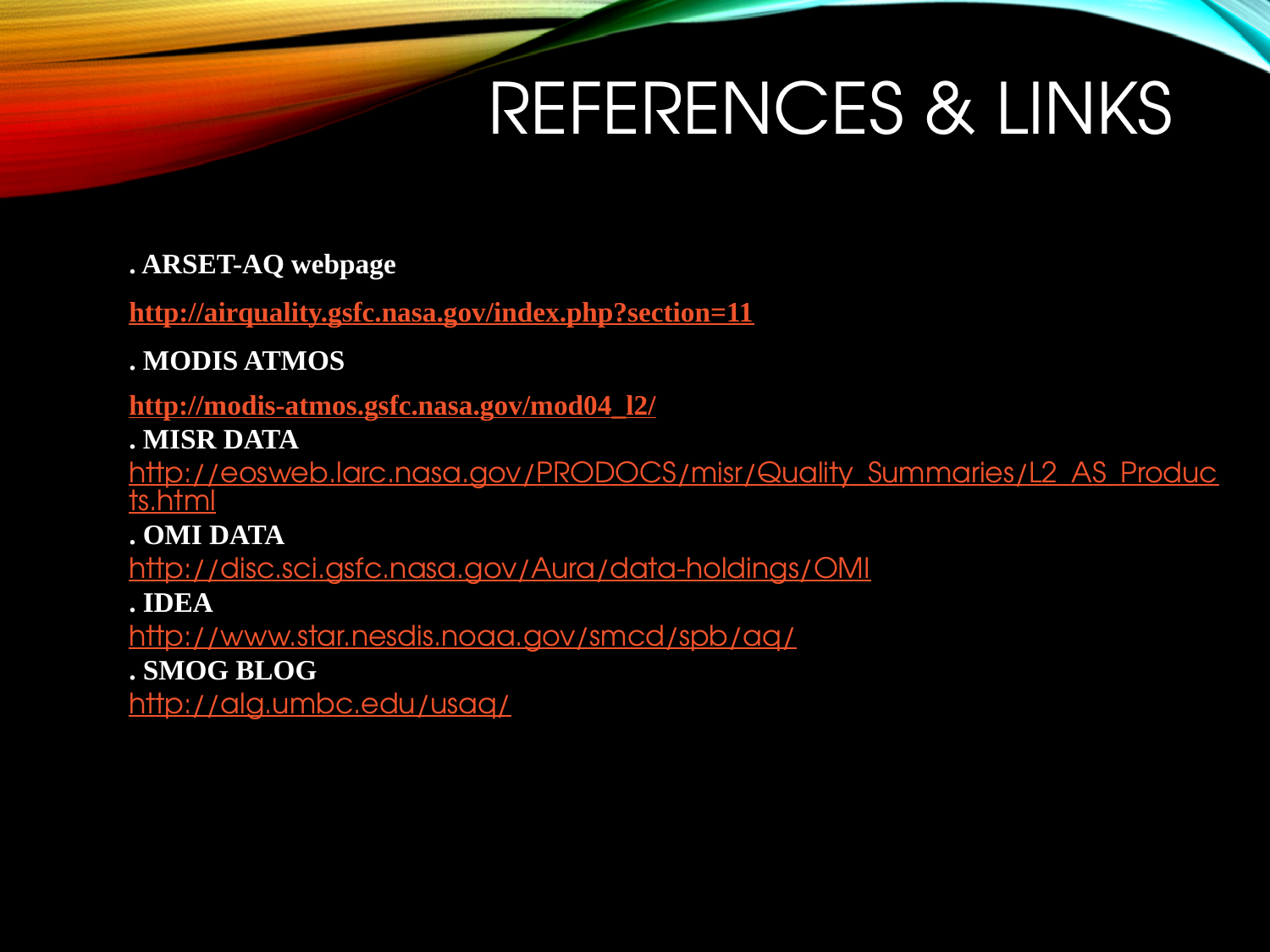

# References & links
. ARSET-AQ webpage
http://airquality.gsfc.nasa.gov/index.php?section=11
. MODIS ATMOS
http://modis-atmos.gsfc.nasa.gov/mod04_l2/
. MISR DATA
http://eosweb.larc.nasa.gov/PRODOCS/misr/Quality_Summaries/L2_AS_Products.html
. OMI DATA
http://disc.sci.gsfc.nasa.gov/Aura/data-holdings/OMI
. IDEA
http://www.star.nesdis.noaa.gov/smcd/spb/aq/
. SMOG BLOG
http://alg.umbc.edu/usaq/